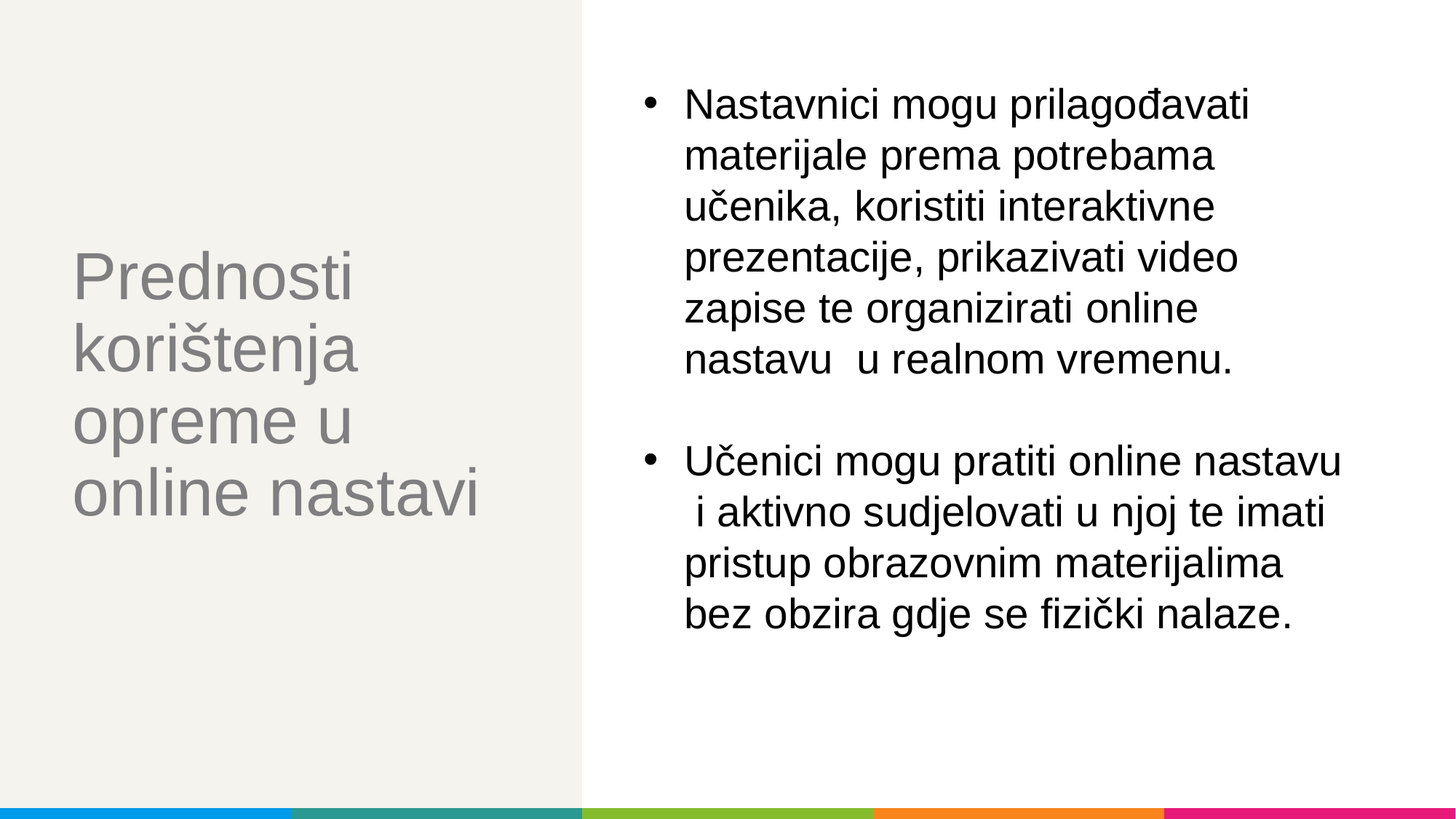

Nastavnici mogu prilagođavati materijale prema potrebama učenika, koristiti interaktivne prezentacije, prikazivati video zapise te organizirati online nastavu  u realnom vremenu.

Učenici mogu pratiti online nastavu  i aktivno sudjelovati u njoj te imati pristup obrazovnim materijalima bez obzira gdje se fizički nalaze.

# Prednosti korištenja opreme u online nastavi